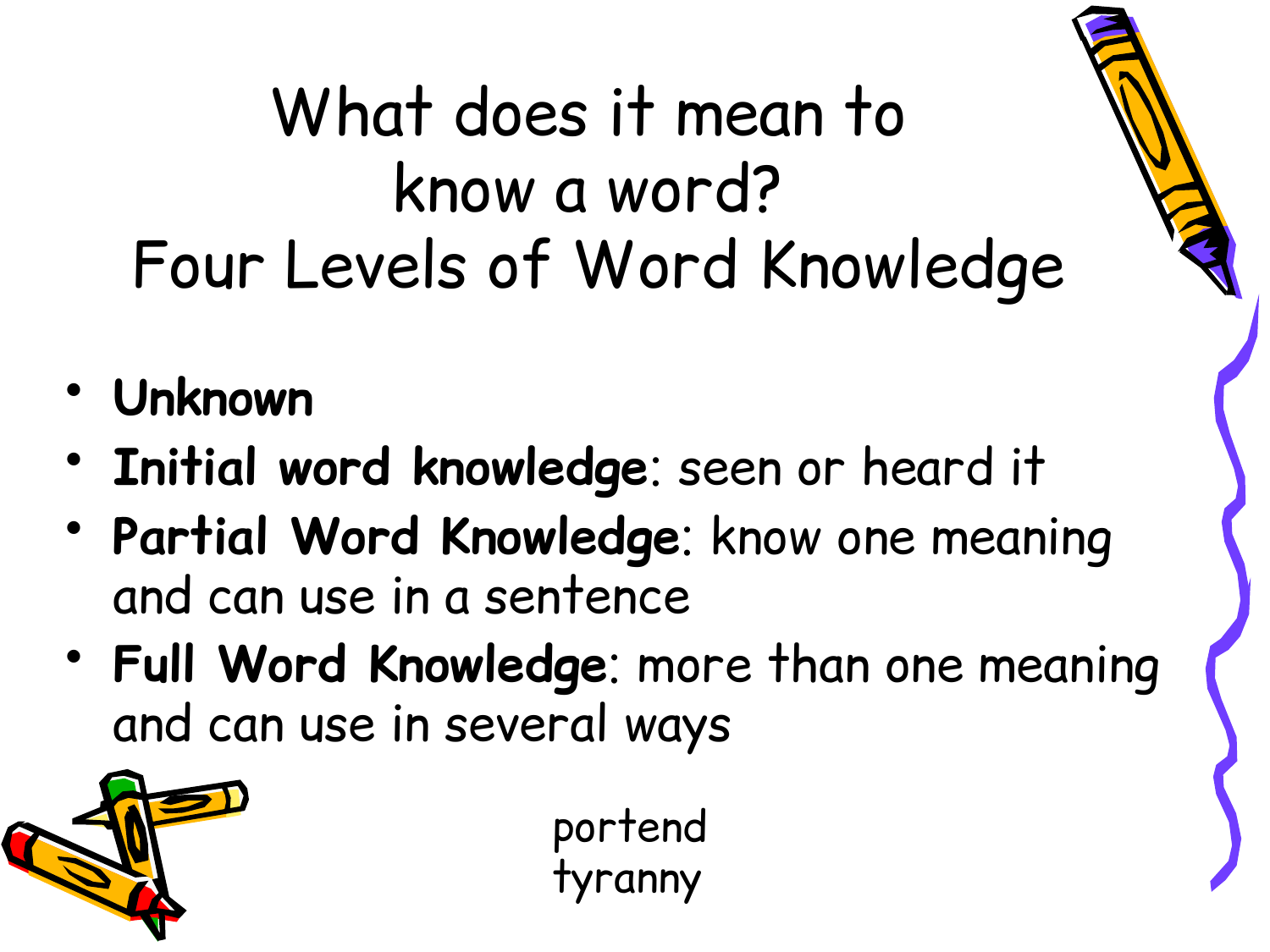

# What does it mean to know a word? Four Levels of Word Knowledge
Unknown
Initial word knowledge: seen or heard it
Partial Word Knowledge: know one meaning and can use in a sentence
Full Word Knowledge: more than one meaning and can use in several ways

portend
tyranny